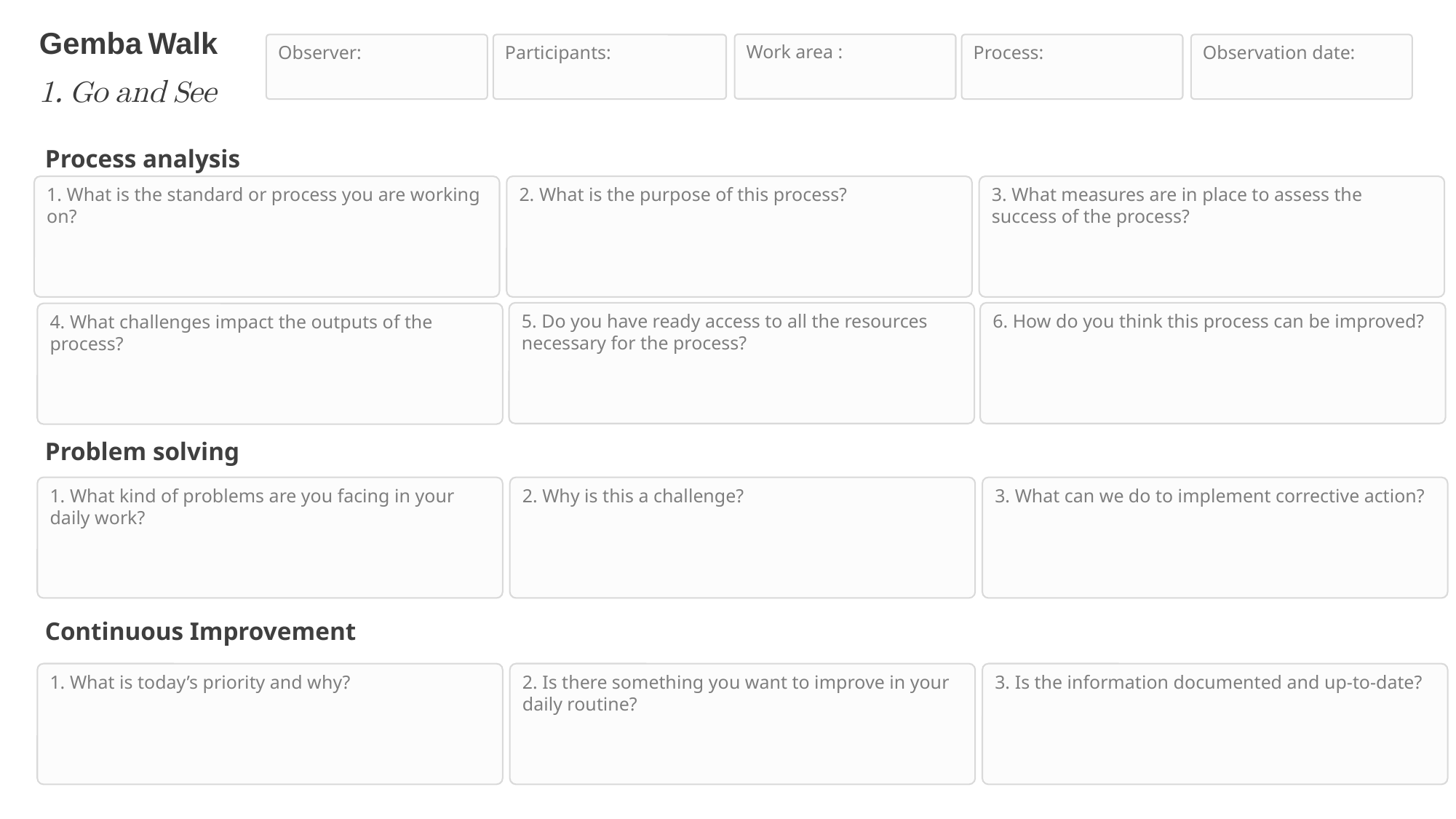

Gemba Walk
1. Go and See
Work area :
Process:
Observation date:
Observer:
Participants:
Process analysis
1. What is the standard or process you are working on?
2. What is the purpose of this process?
3. What measures are in place to assess the success of the process?
5. Do you have ready access to all the resources necessary for the process?
6. How do you think this process can be improved?
4. What challenges impact the outputs of the process?
Problem solving
1. What kind of problems are you facing in your daily work?
2. Why is this a challenge?
3. What can we do to implement corrective action?
Continuous Improvement
1. What is today’s priority and why?
2. Is there something you want to improve in your daily routine?
3. Is the information documented and up-to-date?